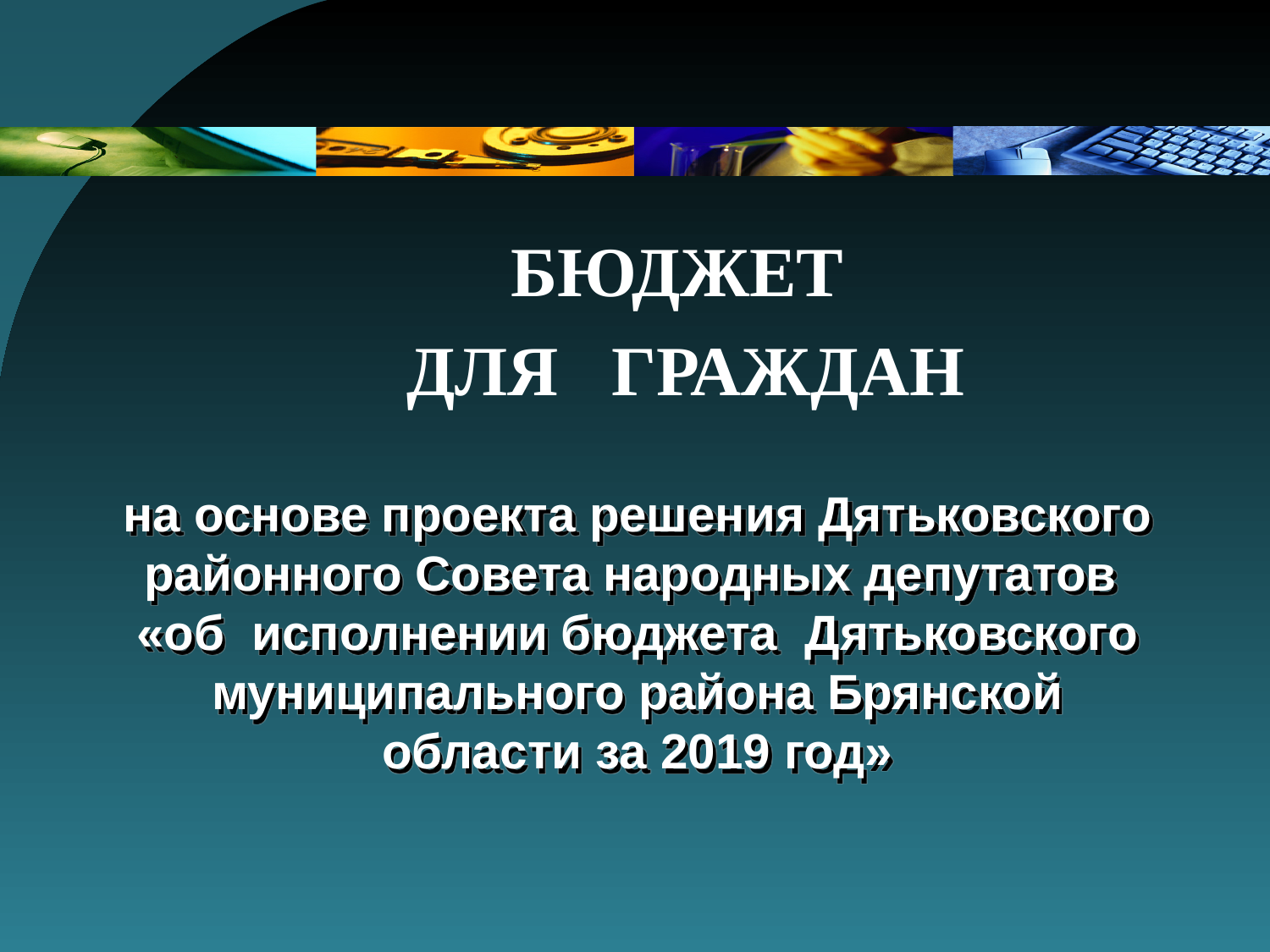

БЮДЖЕТ
 ДЛЯ   ГРАЖДАН
# на основе проекта решения Дятьковского районного Совета народных депутатов «об  исполнении бюджета  Дятьковского муниципального района Брянской области за 2019 год»